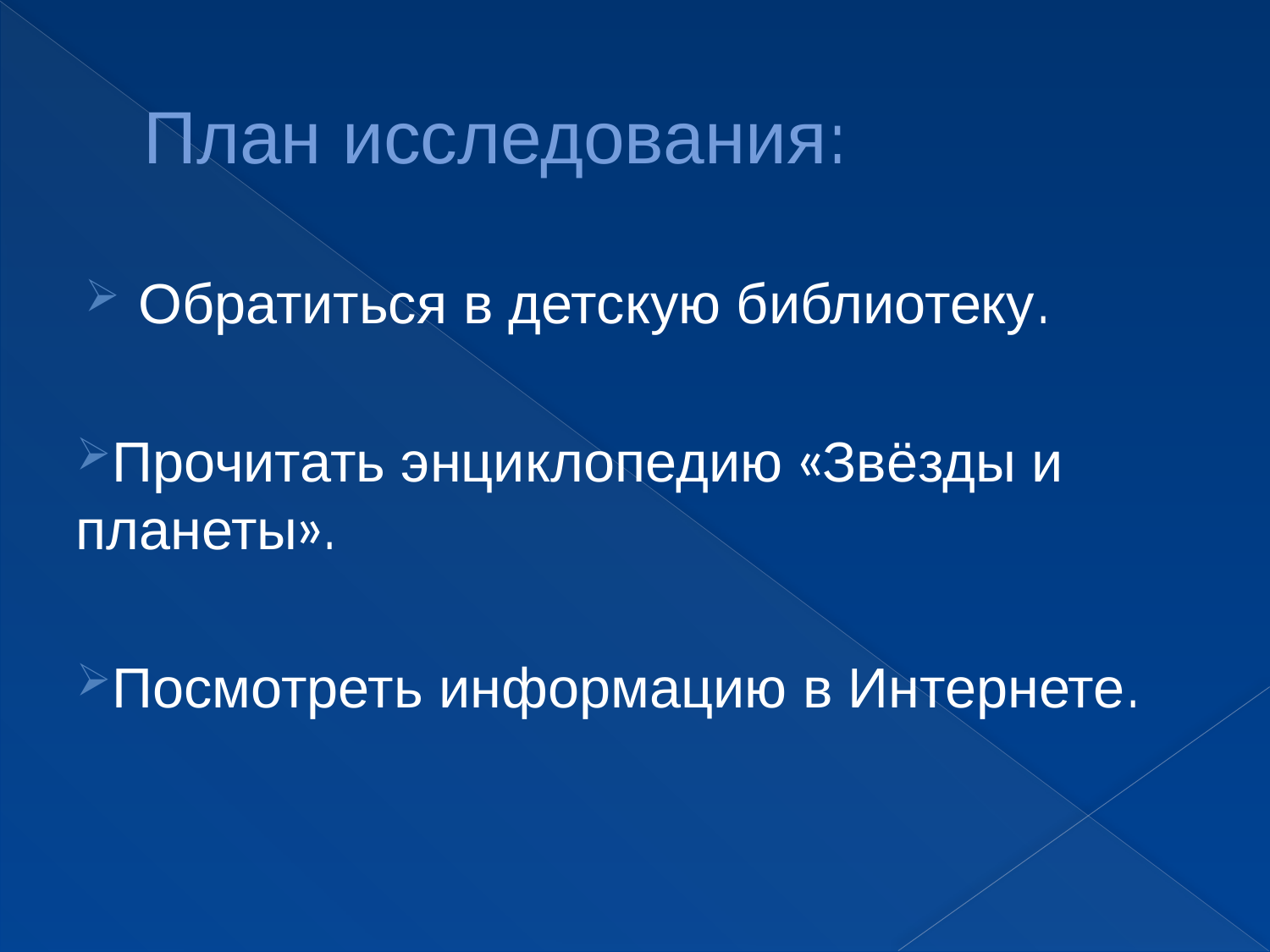

# План исследования:
Обратиться в детскую библиотеку.

Прочитать энциклопедию «Звёзды и планеты».

Посмотреть информацию в Интернете.